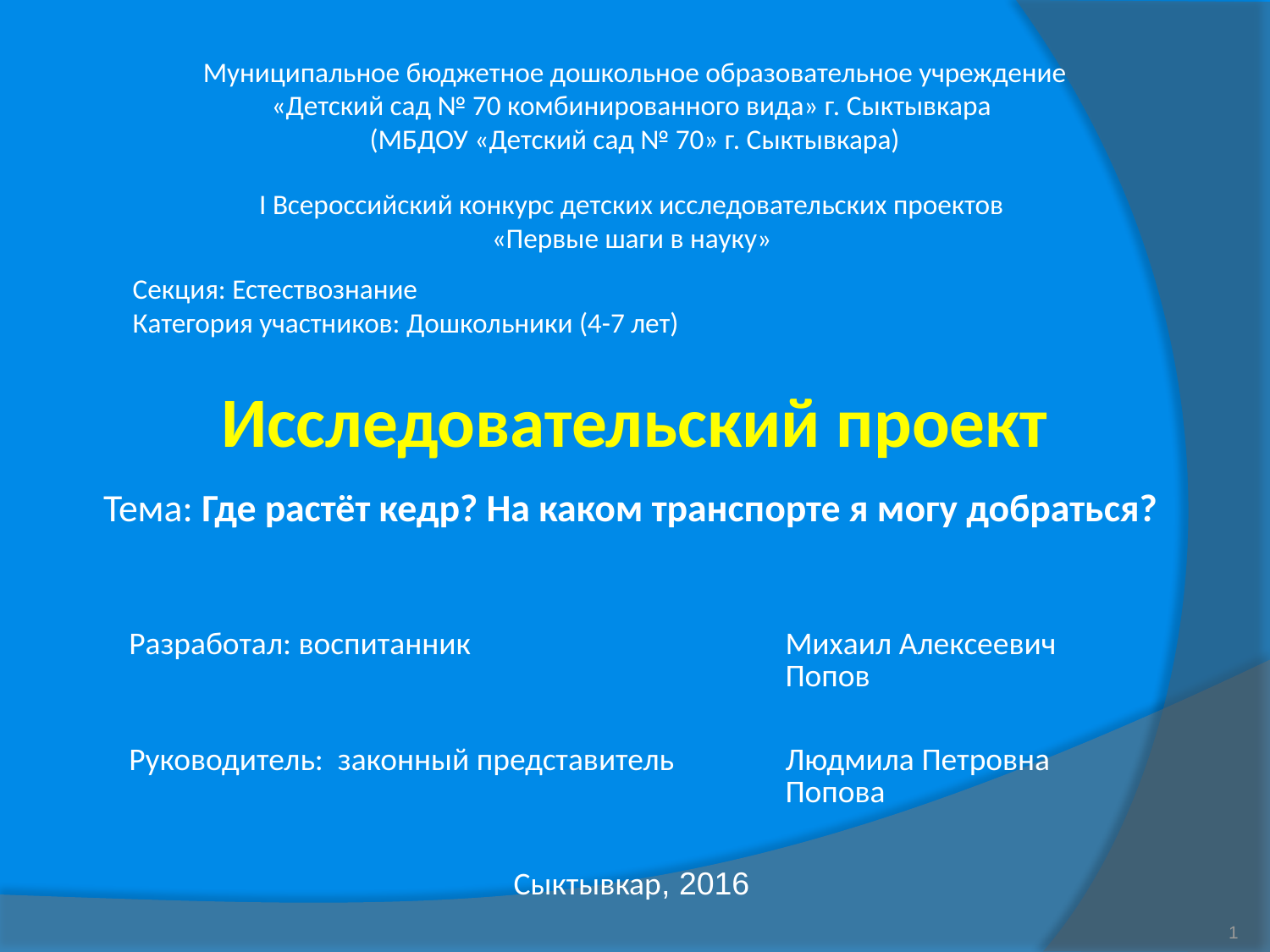

Муниципальное бюджетное дошкольное образовательное учреждение
«Детский сад № 70 комбинированного вида» г. Сыктывкара
(МБДОУ «Детский сад № 70» г. Сыктывкара)
I Всероссийский конкурс детских исследовательских проектов
«Первые шаги в науку»
Секция: Естествознание
Категория участников: Дошкольники (4-7 лет)
Исследовательский проект
Тема: Где растёт кедр? На каком транспорте я могу добраться?
| Разработал: воспитанник | Михаил Алексеевич Попов |
| --- | --- |
| Руководитель: законный представитель | Людмила Петровна Попова |
Сыктывкар, 2016

1